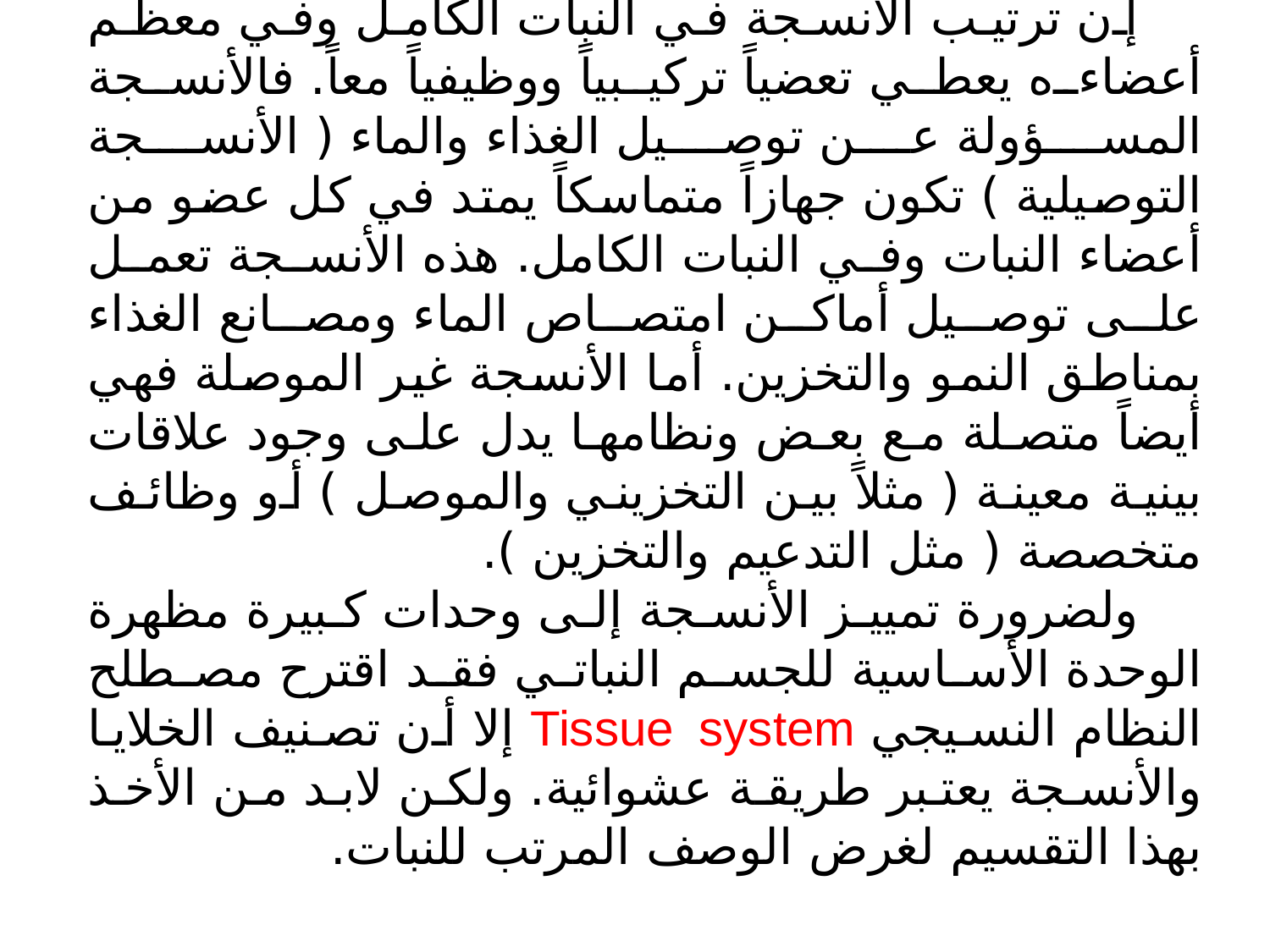

إن ترتيب الأنسجة في النبات الكامل وفي معظم أعضاءه يعطي تعضياً تركيبياً ووظيفياً معاً. فالأنسجة المسؤولة عن توصيل الغذاء والماء ( الأنسجة التوصيلية ) تكون جهازاً متماسكاً يمتد في كل عضو من أعضاء النبات وفي النبات الكامل. هذه الأنسجة تعمل على توصيل أماكن امتصاص الماء ومصانع الغذاء بمناطق النمو والتخزين. أما الأنسجة غير الموصلة فهي أيضاً متصلة مع بعض ونظامها يدل على وجود علاقات بينية معينة ( مثلاً بين التخزيني والموصل ) أو وظائف متخصصة ( مثل التدعيم والتخزين ).
ولضرورة تمييز الأنسجة إلى وحدات كبيرة مظهرة الوحدة الأساسية للجسم النباتي فقد اقترح مصطلح النظام النسيجي Tissue system إلا أن تصنيف الخلايا والأنسجة يعتبر طريقة عشوائية. ولكن لابد من الأخذ بهذا التقسيم لغرض الوصف المرتب للنبات.